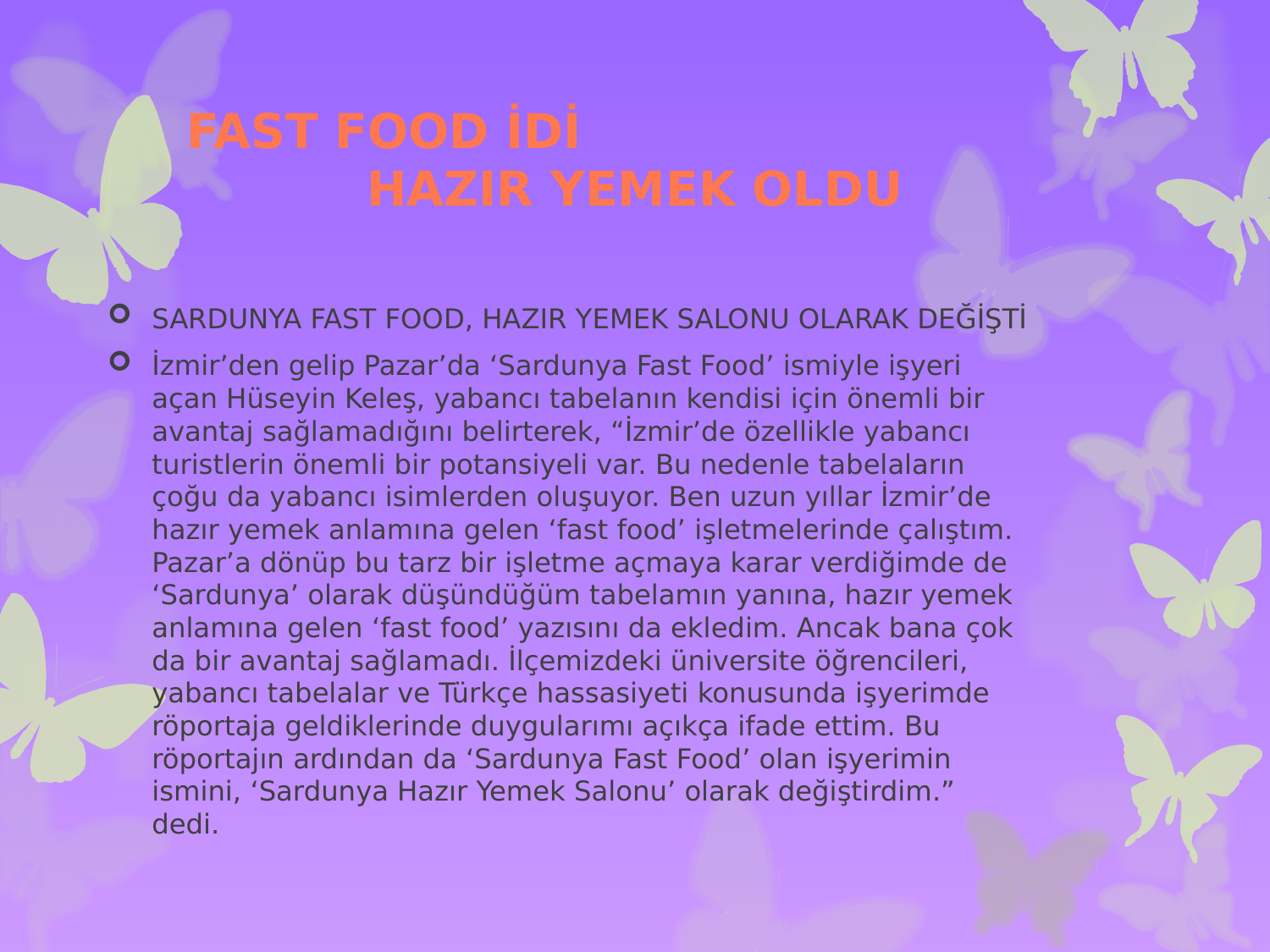

# Fast Food İdİ                               HazIr Yemek Oldu
SARDUNYA FAST FOOD, HAZIR YEMEK SALONU OLARAK DEĞİŞTİ
İzmir’den gelip Pazar’da ‘Sardunya Fast Food’ ismiyle işyeri açan Hüseyin Keleş, yabancı tabelanın kendisi için önemli bir avantaj sağlamadığını belirterek, “İzmir’de özellikle yabancı turistlerin önemli bir potansiyeli var. Bu nedenle tabelaların çoğu da yabancı isimlerden oluşuyor. Ben uzun yıllar İzmir’de hazır yemek anlamına gelen ‘fast food’ işletmelerinde çalıştım. Pazar’a dönüp bu tarz bir işletme açmaya karar verdiğimde de ‘Sardunya’ olarak düşündüğüm tabelamın yanına, hazır yemek anlamına gelen ‘fast food’ yazısını da ekledim. Ancak bana çok da bir avantaj sağlamadı. İlçemizdeki üniversite öğrencileri, yabancı tabelalar ve Türkçe hassasiyeti konusunda işyerimde röportaja geldiklerinde duygularımı açıkça ifade ettim. Bu röportajın ardından da ‘Sardunya Fast Food’ olan işyerimin ismini, ‘Sardunya Hazır Yemek Salonu’ olarak değiştirdim.” dedi.